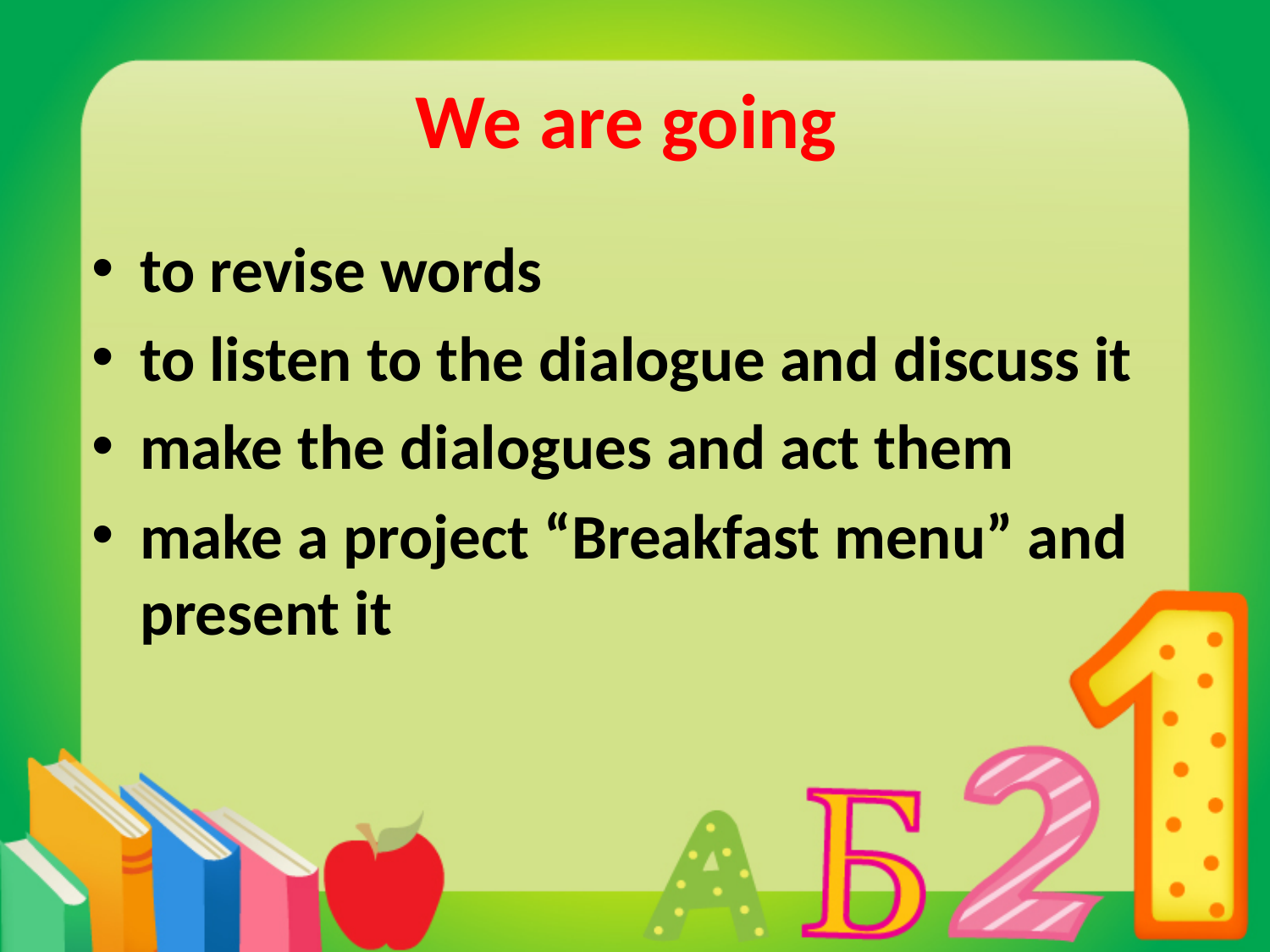

# We are going
to revise words
to listen to the dialogue and discuss it
make the dialogues and act them
make a project “Breakfast menu” and present it